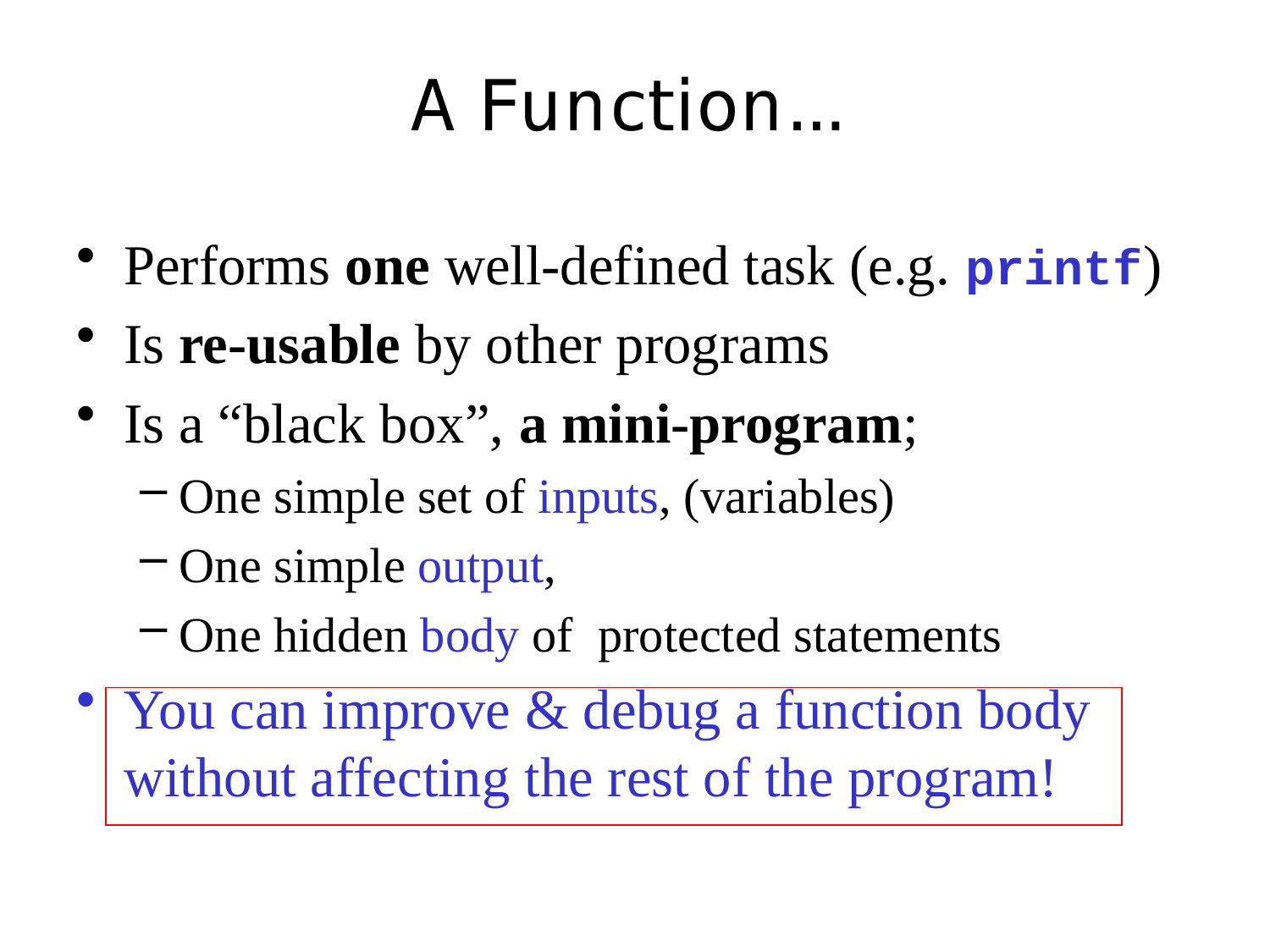

# A Function…
Performs one well-defined task (e.g. printf)
Is re-usable by other programs
Is a “black box”, a mini-program;
One simple set of inputs, (variables)
One simple output,
One hidden body of  protected statements
You can improve & debug a function body without affecting the rest of the program!